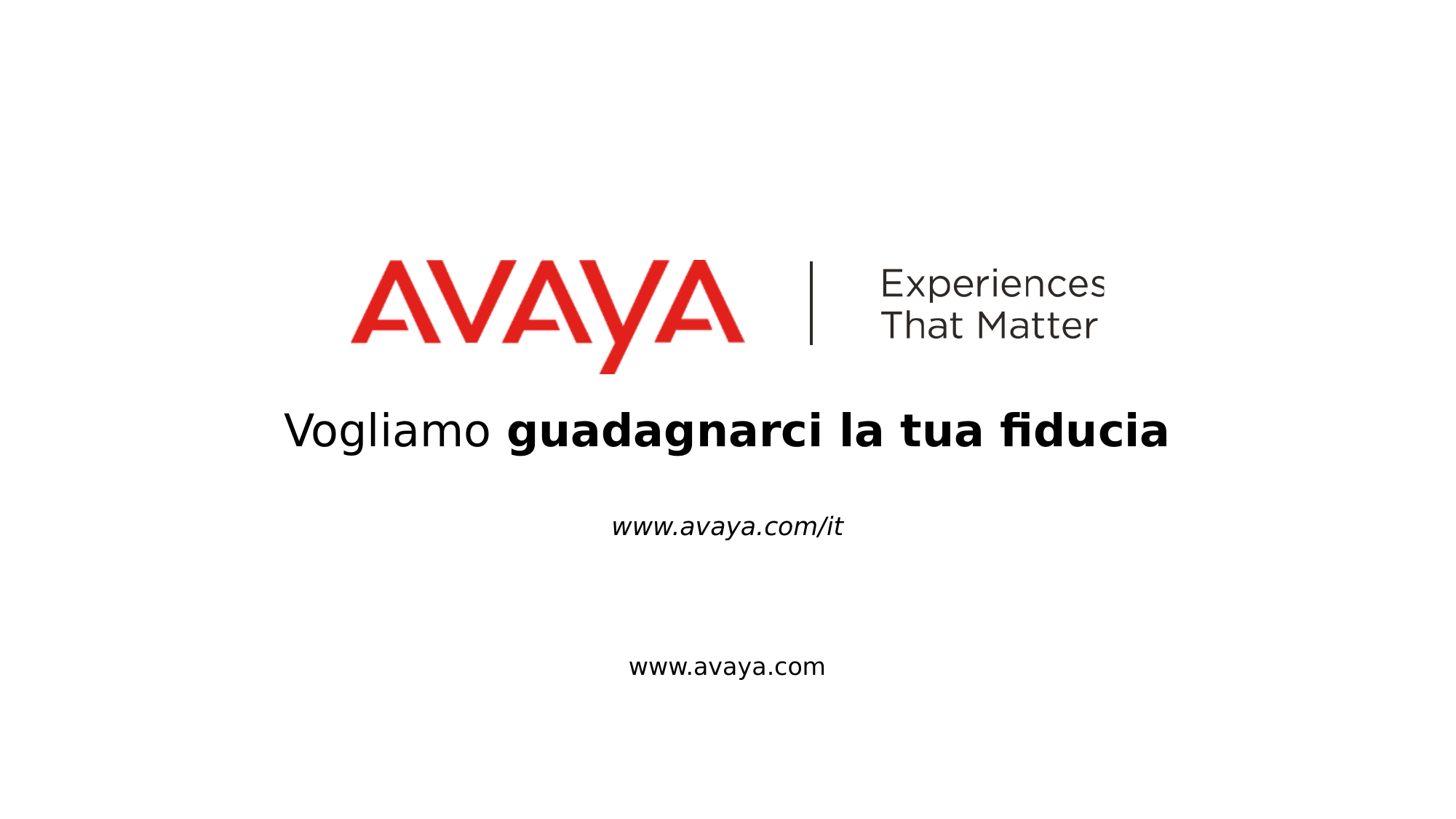

# Vogliamo guadagnarci la tua fiducia www.avaya.com/it